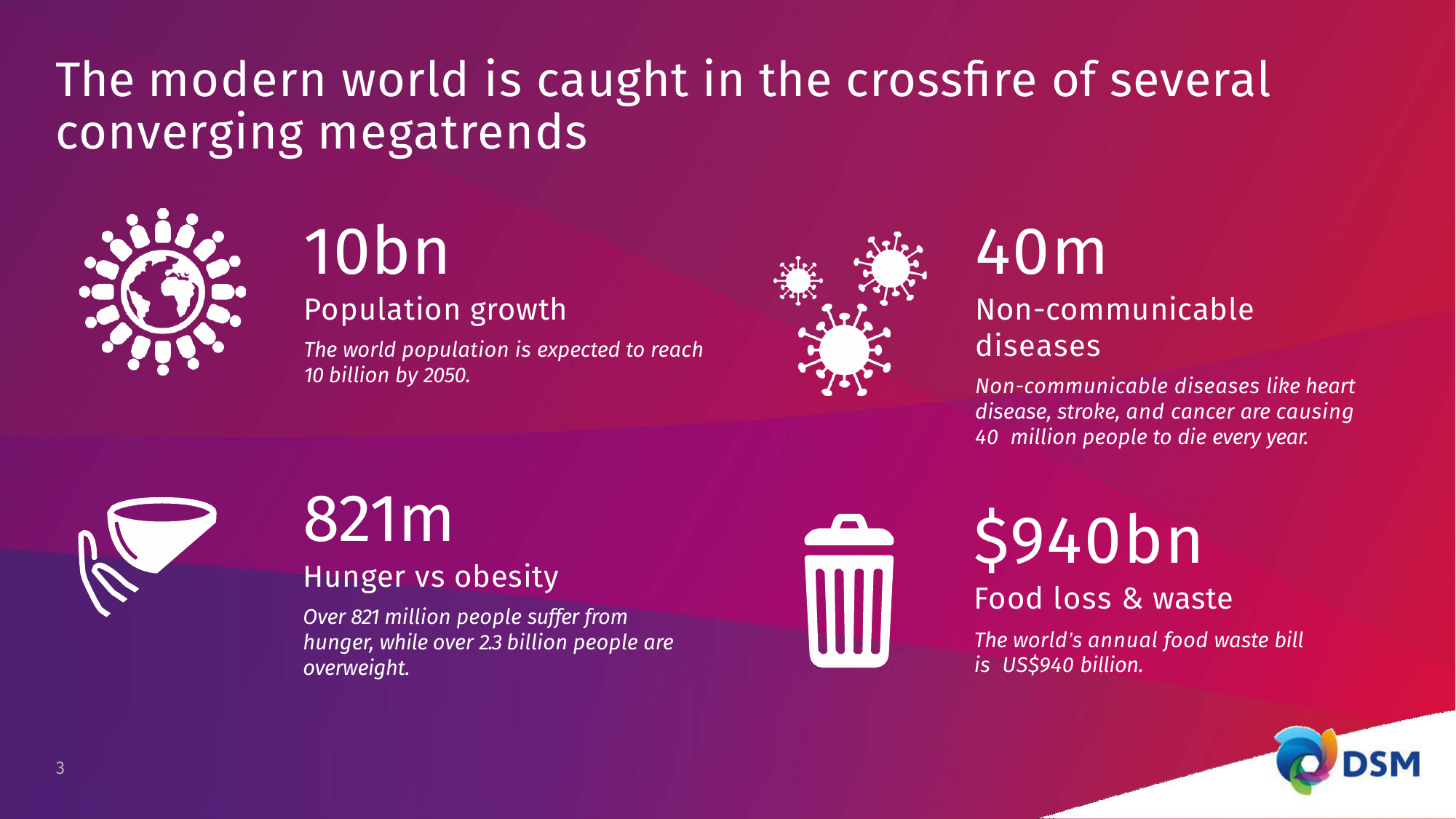

# The modern world is caught in the crossfire of several  converging megatrends
40m
Non-communicable diseases
Non-communicable diseases like heart  disease, stroke, and cancer are causing 40  million people to die every year.
10bn
Population growth
The world population is expected to reach
10 billion by 2050.
821m
Hunger vs obesity
Over 821 million people suffer from  hunger, while over 2.3 billion people are  overweight.
$940bn
Food loss & waste
The world’s annual food waste bill is  US$940 billion.
3